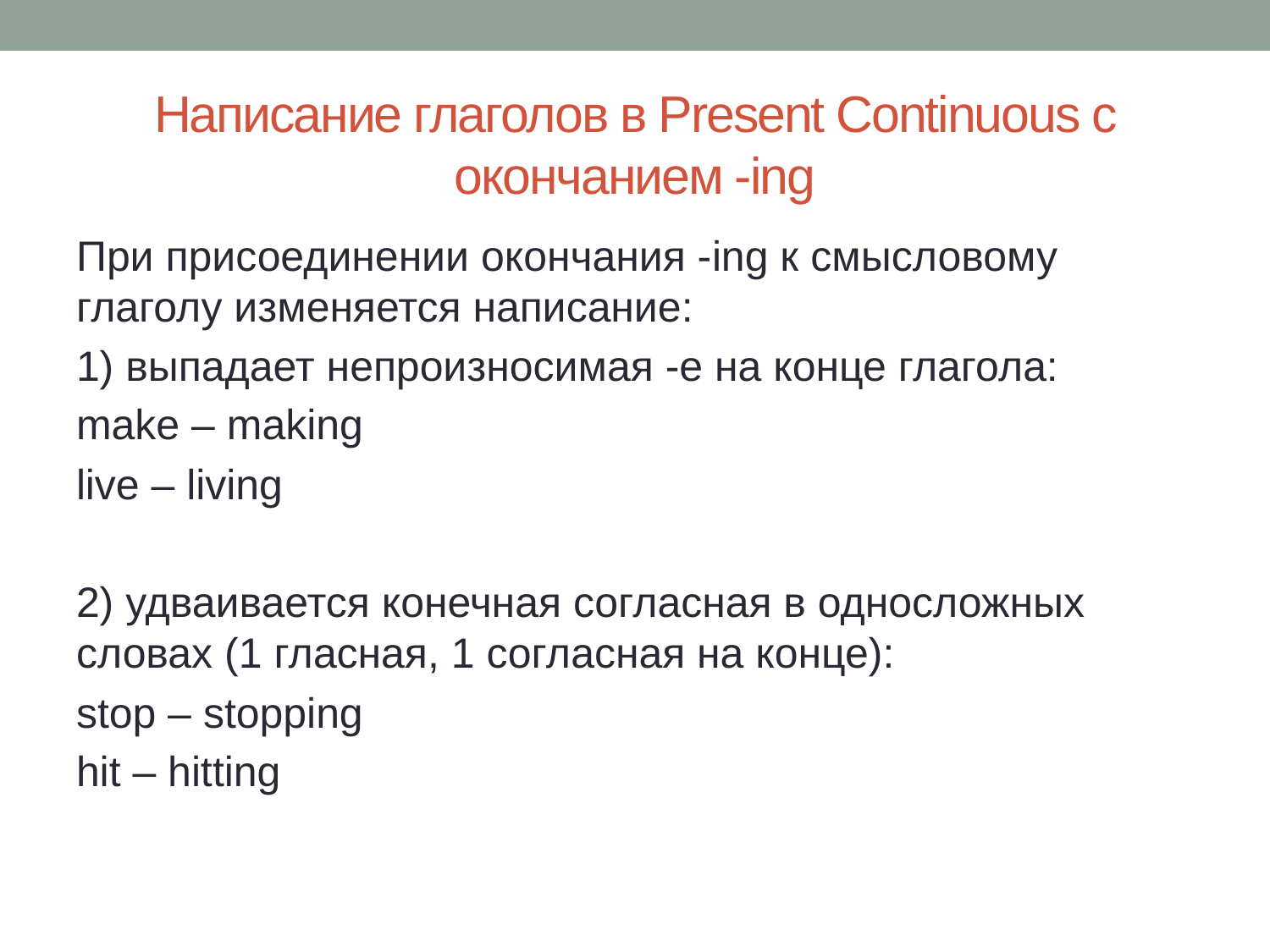

# Написание глаголов в Present Continuous с окончанием -ing
При присоединении окончания -ing к смысловому глаголу изменяется написание:
1) выпадает непроизносимая -е на конце глагола:
make – making
live – living

2) удваивается конечная согласная в односложных словах (1 гласная, 1 согласная на конце):
stop – stopping
hit – hitting